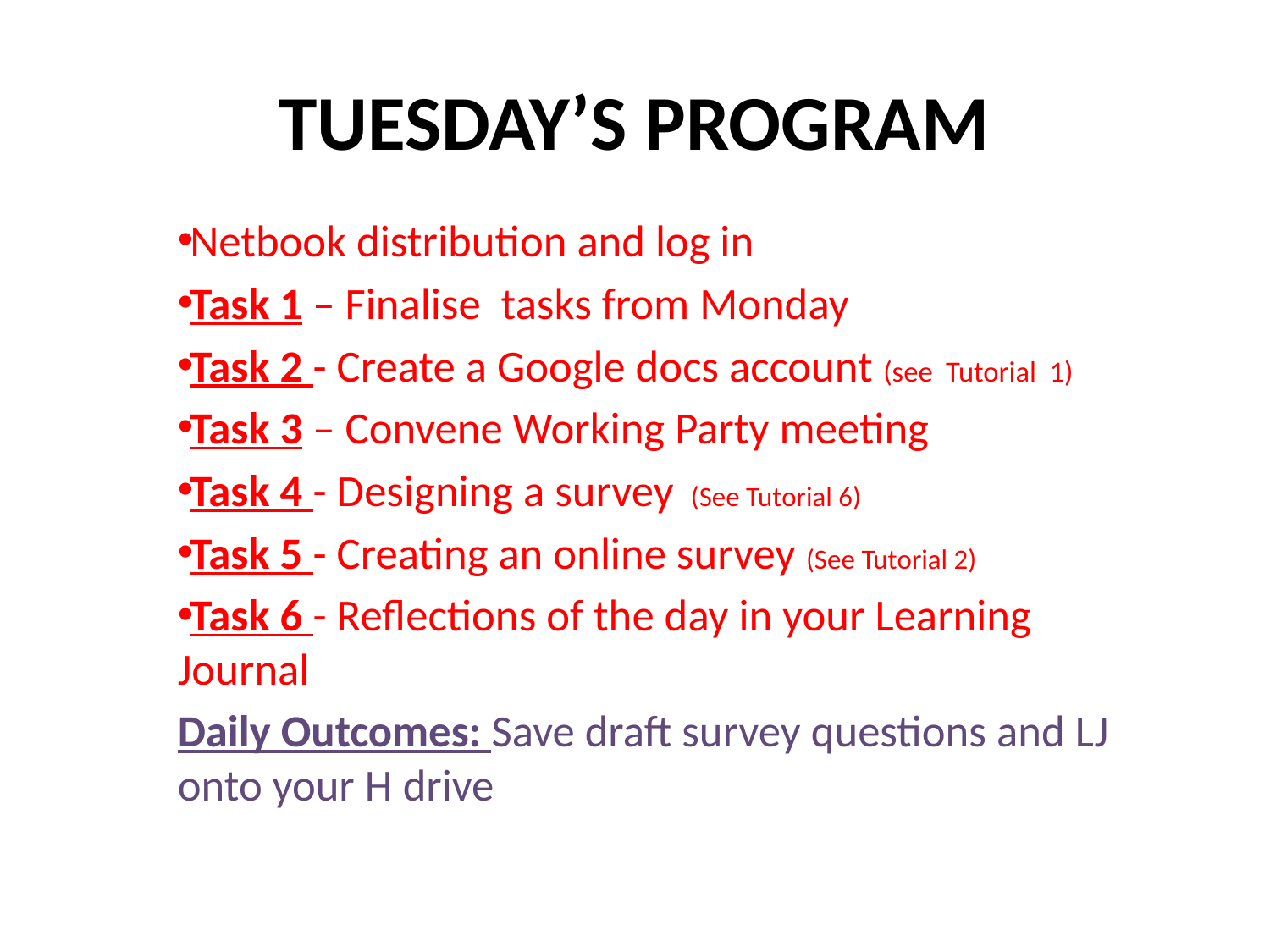

# Tuesday’s program
Netbook distribution and log in
Task 1 – Finalise  tasks from Monday
Task 2 - Create a Google docs account (see  Tutorial  1)
Task 3 – Convene Working Party meeting
Task 4 - Designing a survey  (See Tutorial 6)
Task 5 - Creating an online survey (See Tutorial 2)
Task 6 - Reflections of the day in your Learning Journal
Daily Outcomes: Save draft survey questions and LJ onto your H drive